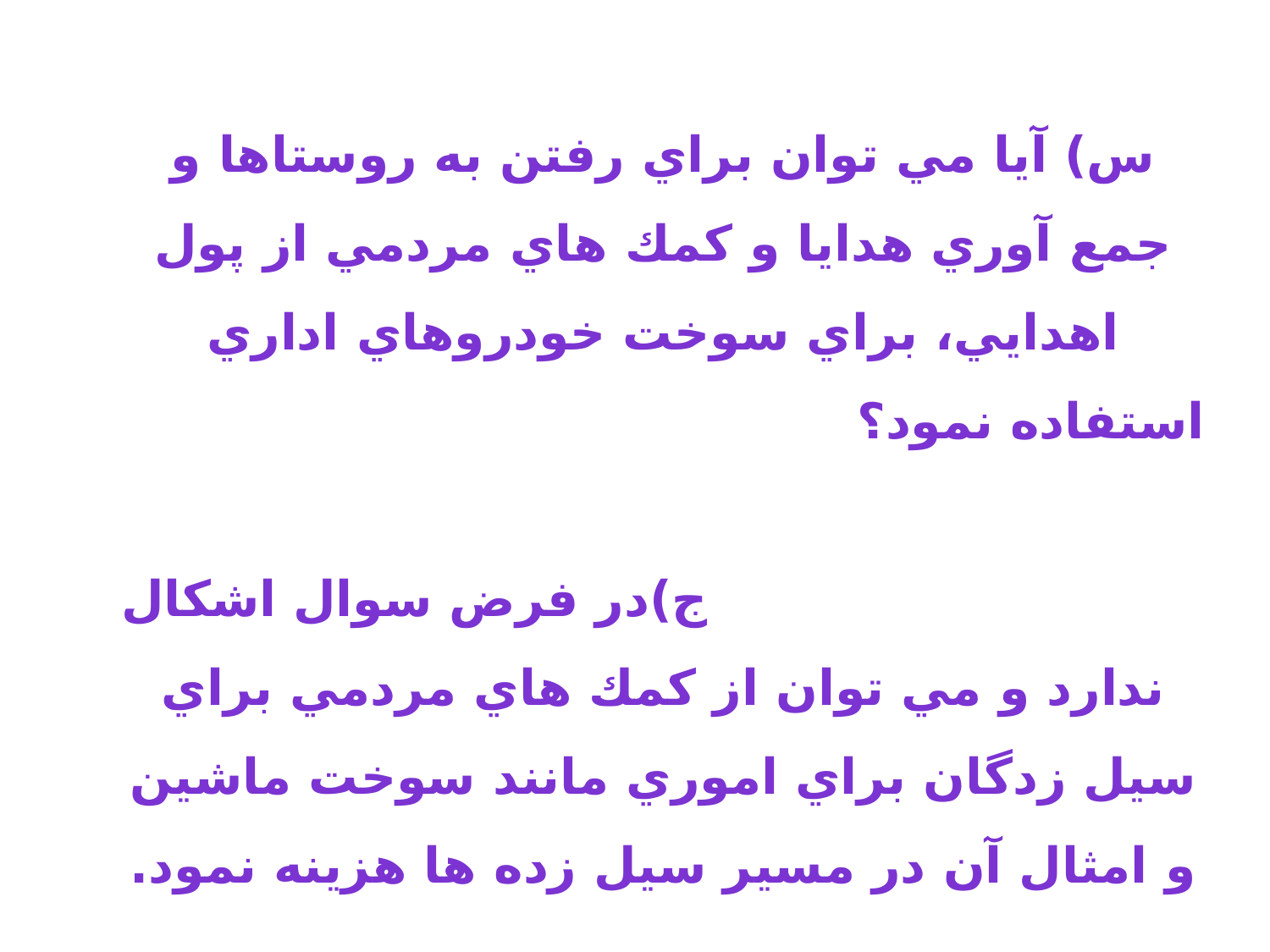

# س) آيا مي توان براي رفتن به روستاها و جمع آوري هدايا و كمك هاي مردمي از پول اهدايي، براي سوخت خودروهاي اداري استفاده نمود؟                                                                                                                                         ج)در فرض سوال اشكال ندارد و مي توان از كمك هاي مردمي براي سيل زدگان براي اموري مانند سوخت ماشين و امثال آن در مسير سيل زده ها هزينه نمود.